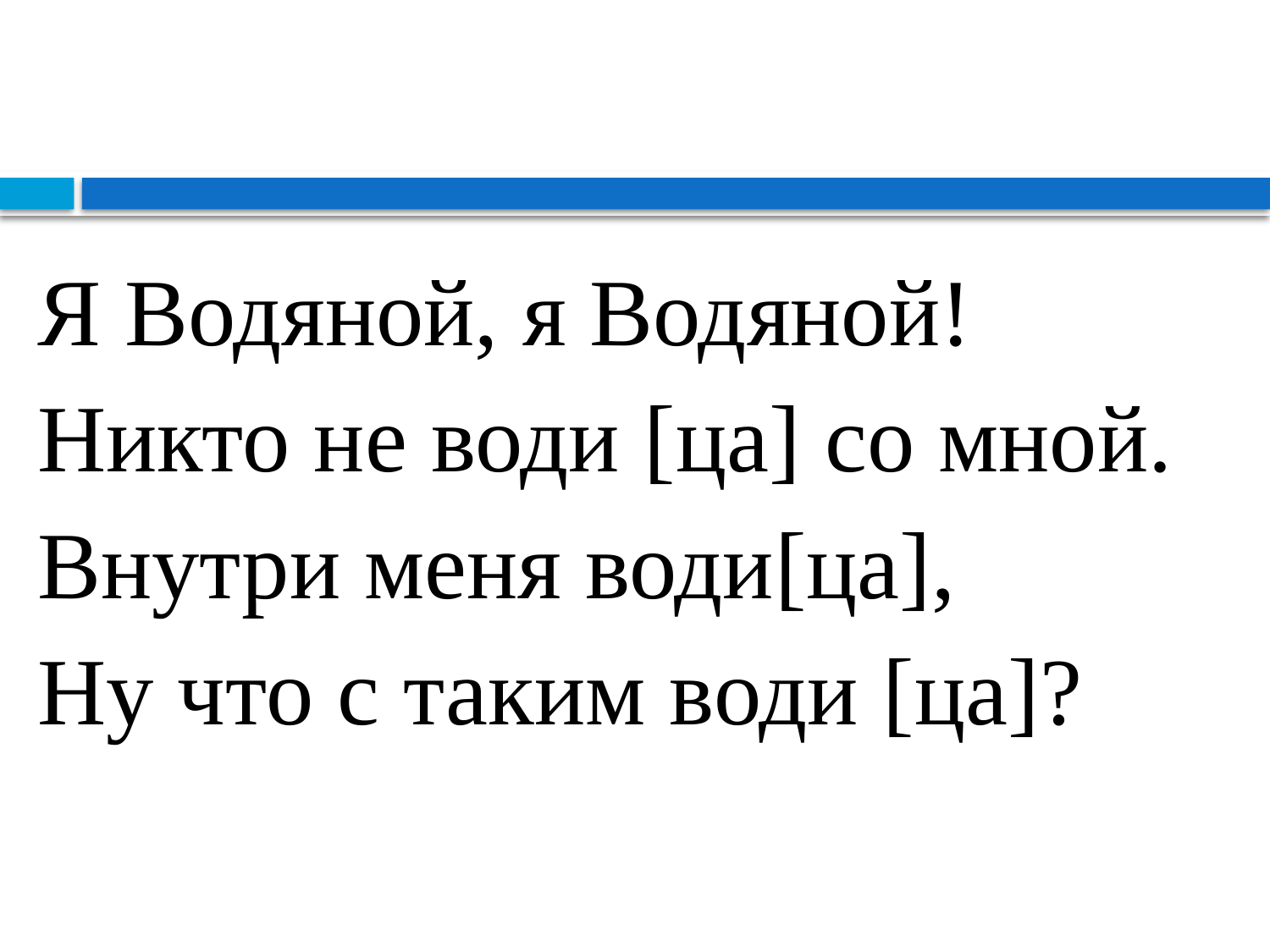

Я Водяной, я Водяной!
Никто не води [ца] со мной.
Внутри меня води[ца],
Ну что с таким води [ца]?

#